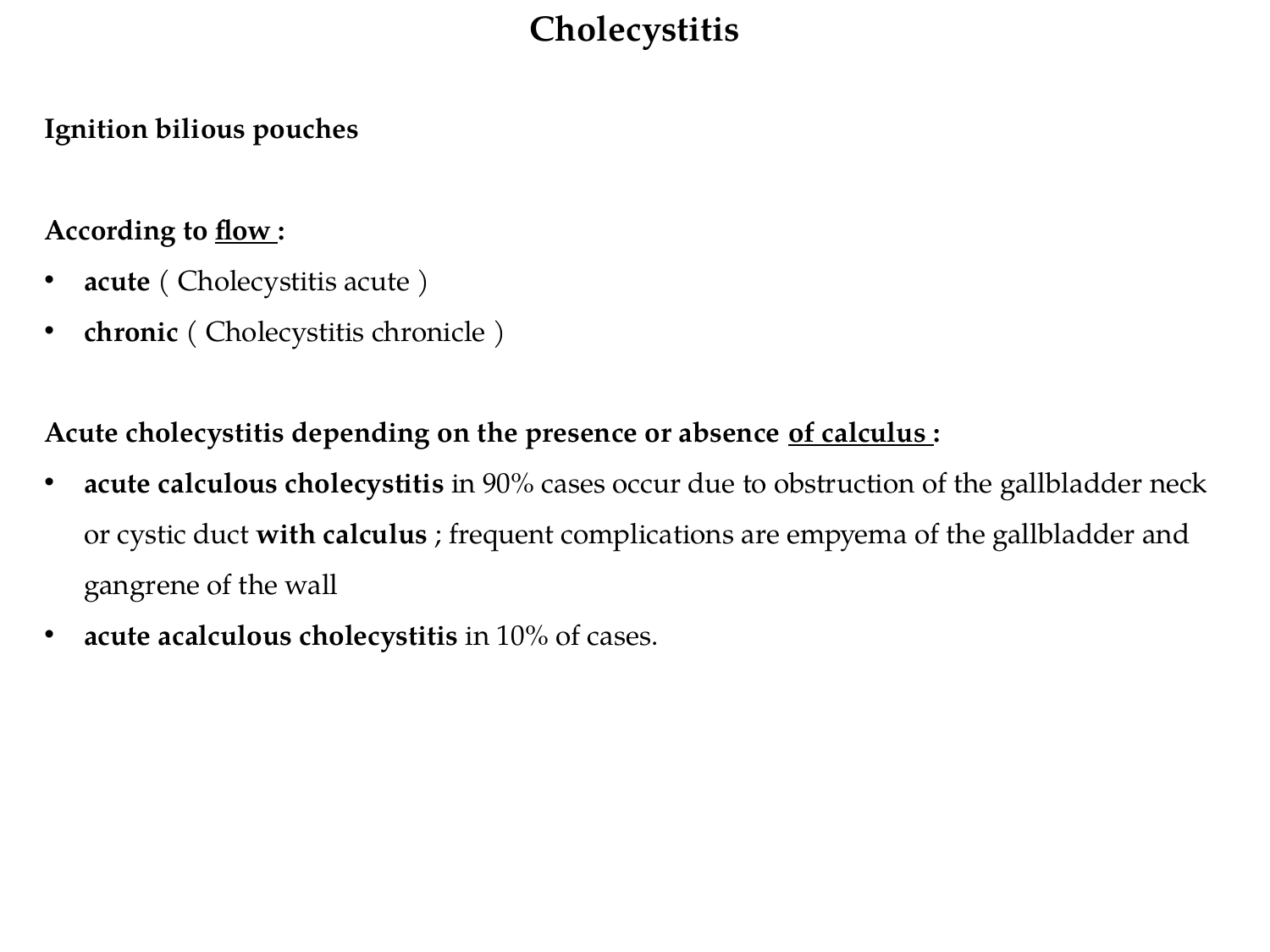

Cholecystitis
Ignition bilious pouches

According to flow :
acute ( Cholecystitis acute )
chronic ( Cholecystitis chronicle )

Acute cholecystitis depending on the presence or absence of calculus :
acute calculous cholecystitis in 90% cases occur due to obstruction of the gallbladder neck or cystic duct with calculus ; frequent complications are empyema of the gallbladder and gangrene of the wall
acute acalculous cholecystitis in 10% of cases.